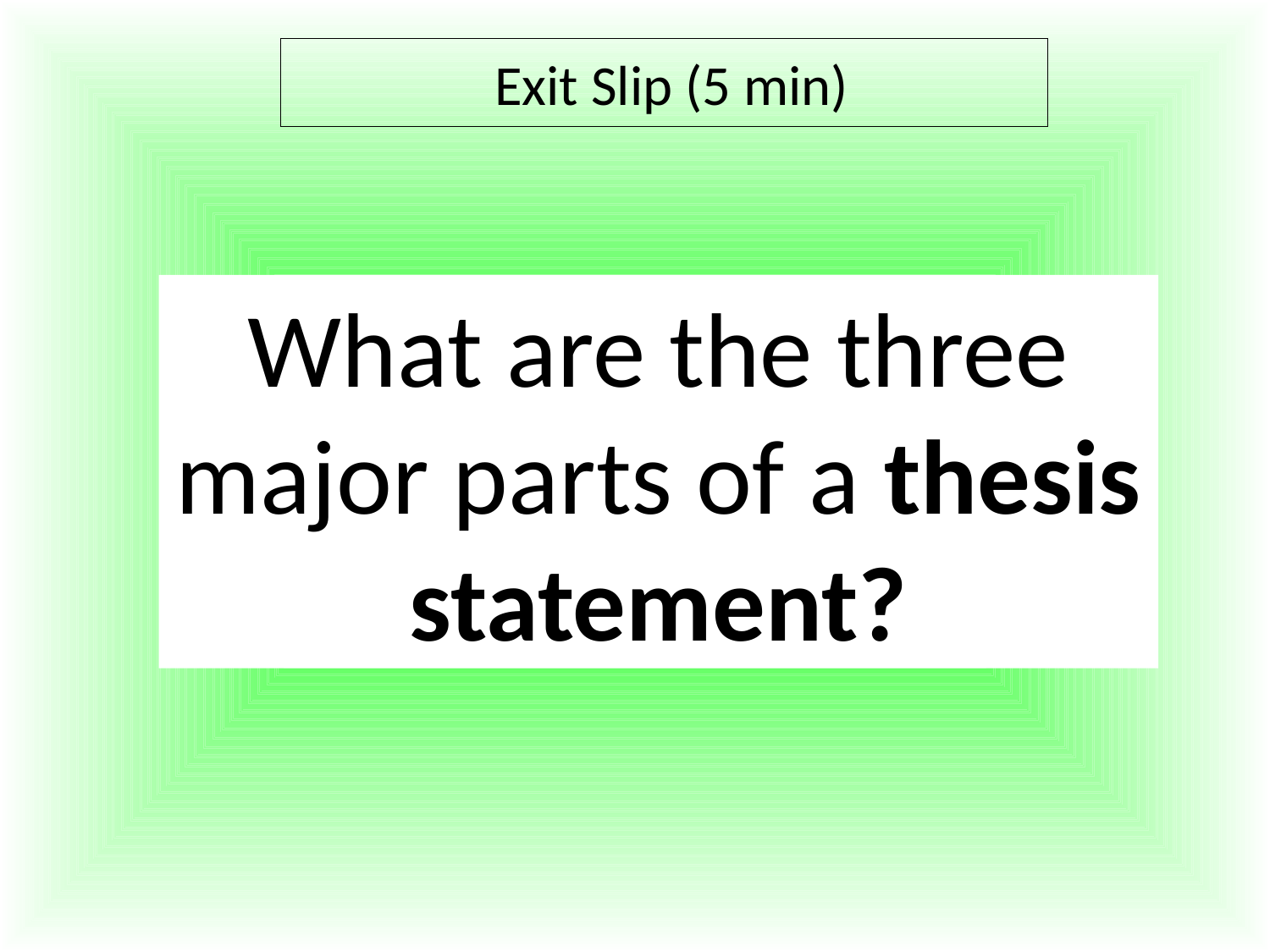

Exit Slip (5 min)
What are the three major parts of a thesis statement?